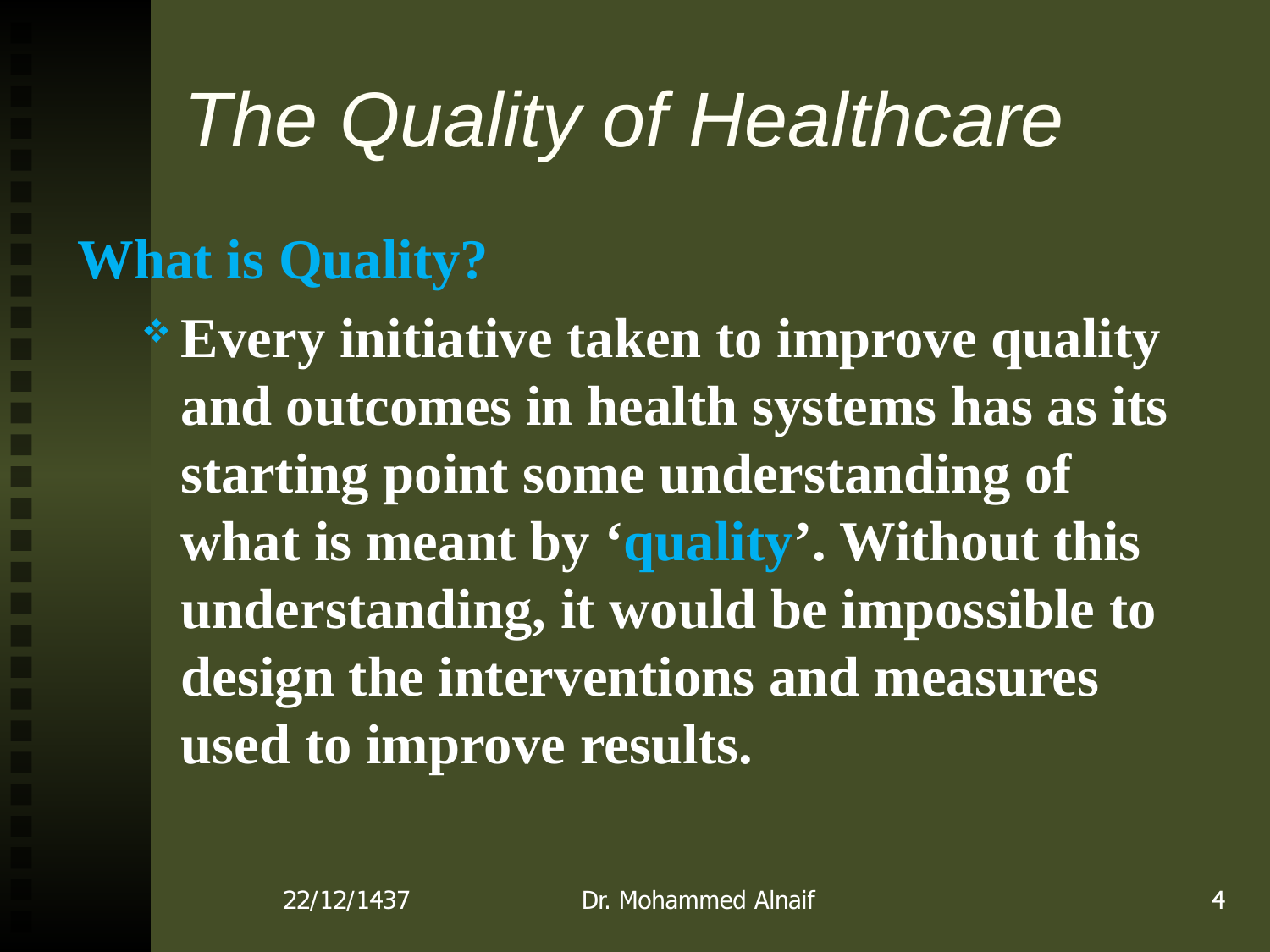

# The Quality of Healthcare
What is Quality?
Every initiative taken to improve quality and outcomes in health systems has as its starting point some understanding of what is meant by ‘quality’. Without this understanding, it would be impossible to design the interventions and measures used to improve results.
22/12/1437
Dr. Mohammed Alnaif
4